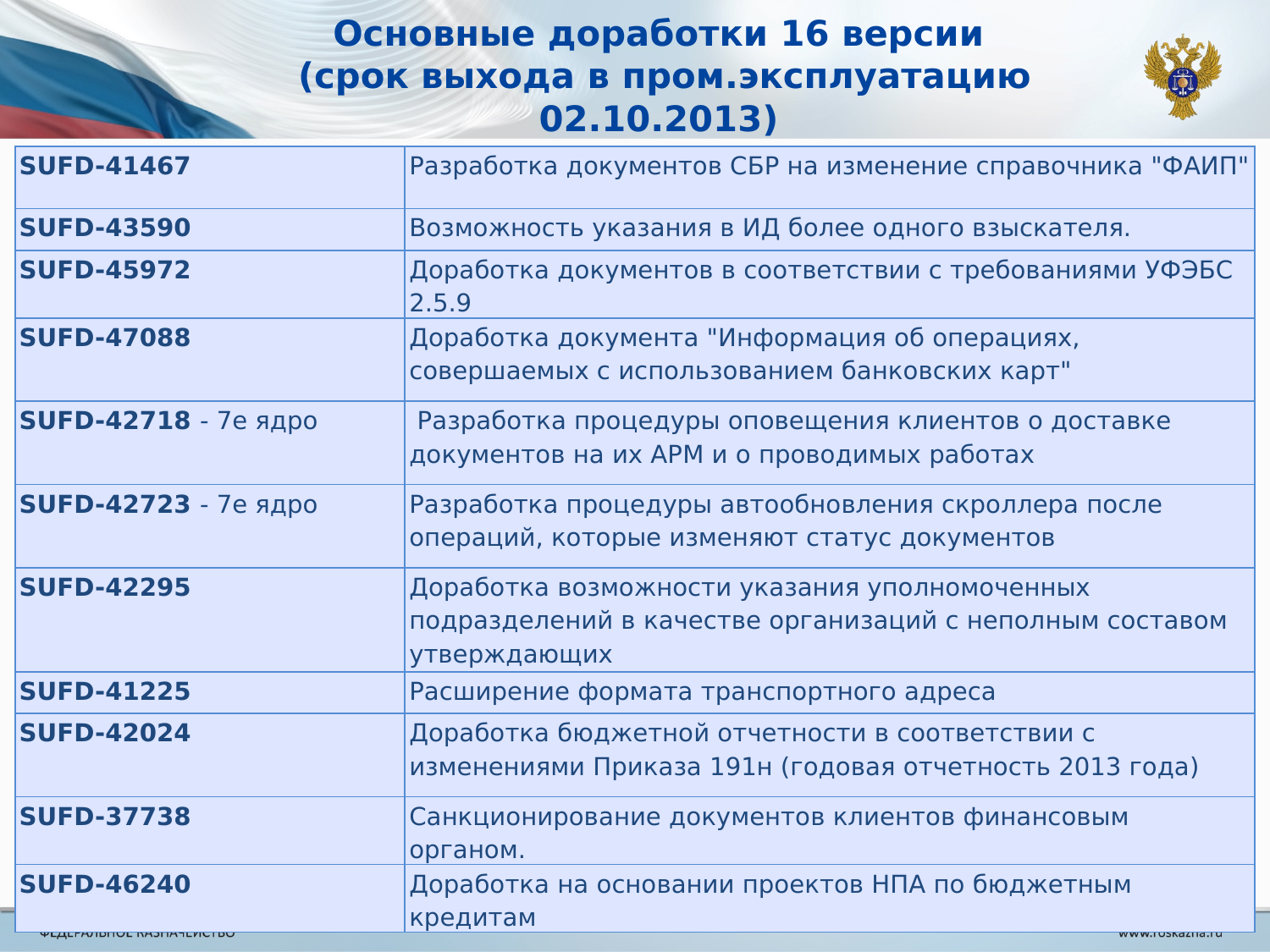

# Основные доработки 16 версии (срок выхода в пром.эксплуатацию 02.10.2013)
| SUFD-41467 | Разработка документов СБР на изменение справочника "ФАИП" |
| --- | --- |
| SUFD-43590 | Возможность указания в ИД более одного взыскателя. |
| SUFD-45972 | Доработка документов в соответствии с требованиями УФЭБС 2.5.9 |
| SUFD-47088 | Доработка документа "Информация об операциях, совершаемых с использованием банковских карт" |
| SUFD-42718 - 7е ядро | Разработка процедуры оповещения клиентов о доставке документов на их АРМ и о проводимых работах |
| SUFD-42723 - 7е ядро | Разработка процедуры автообновления скроллера после операций, которые изменяют статус документов |
| SUFD-42295 | Доработка возможности указания уполномоченных подразделений в качестве организаций с неполным составом утверждающих |
| SUFD-41225 | Расширение формата транспортного адреса |
| SUFD-42024 | Доработка бюджетной отчетности в соответствии с изменениями Приказа 191н (годовая отчетность 2013 года) |
| SUFD-37738 | Санкционирование документов клиентов финансовым органом. |
| SUFD-46240 | Доработка на основании проектов НПА по бюджетным кредитам |